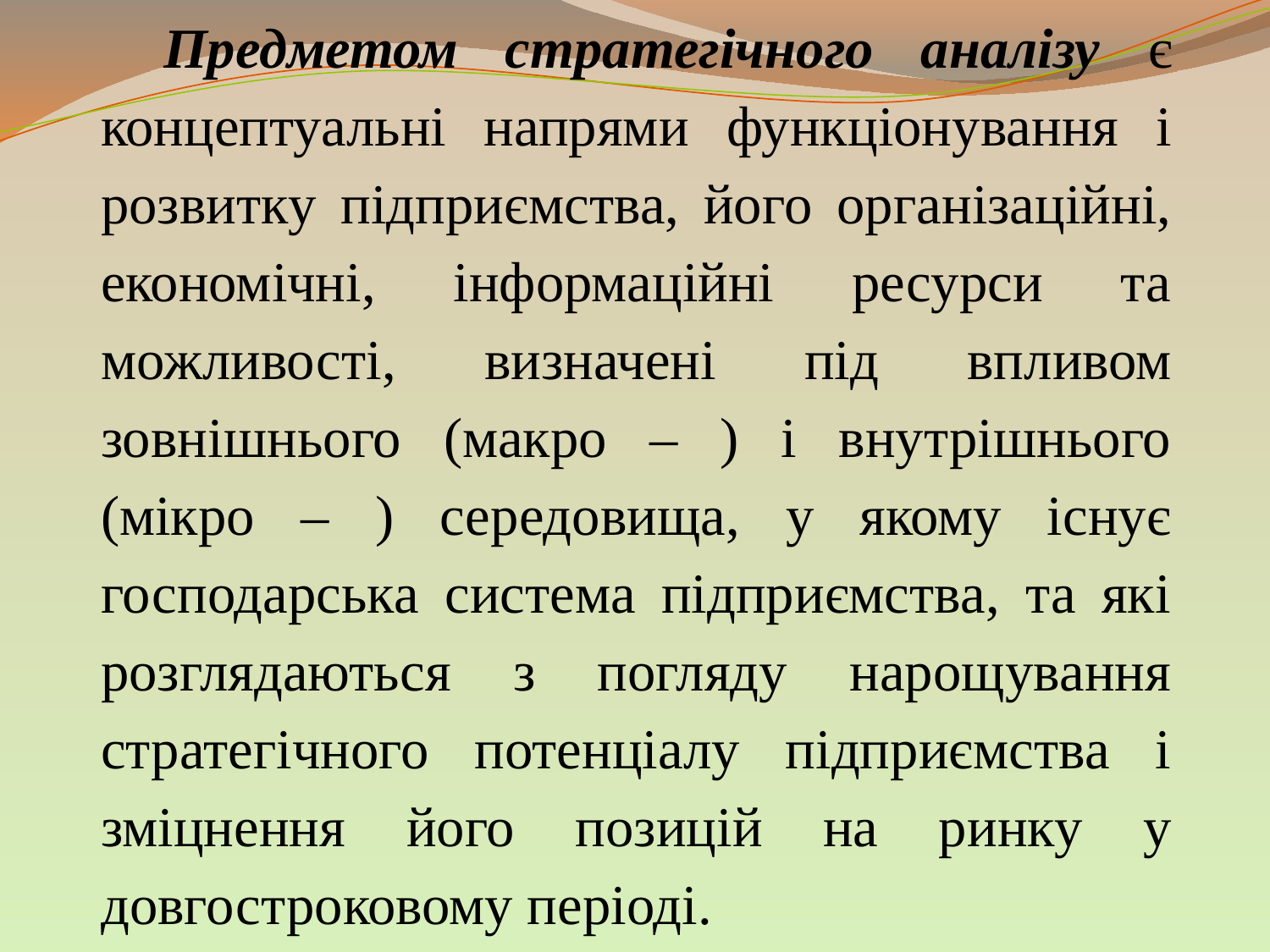

Предметом стратегічного аналізу є концептуальні напрями функціонування і розвитку підприємства, його організаційні, економічні, інформаційні ресурси та можливості, визначені під впливом зовнішнього (макро – ) і внутрішнього (мікро – ) середовища, у якому існує господарська система підприємства, та які розглядаються з погляду нарощування стратегічного потенціалу підприємства і зміцнення його позицій на ринку у довгостроковому періоді.